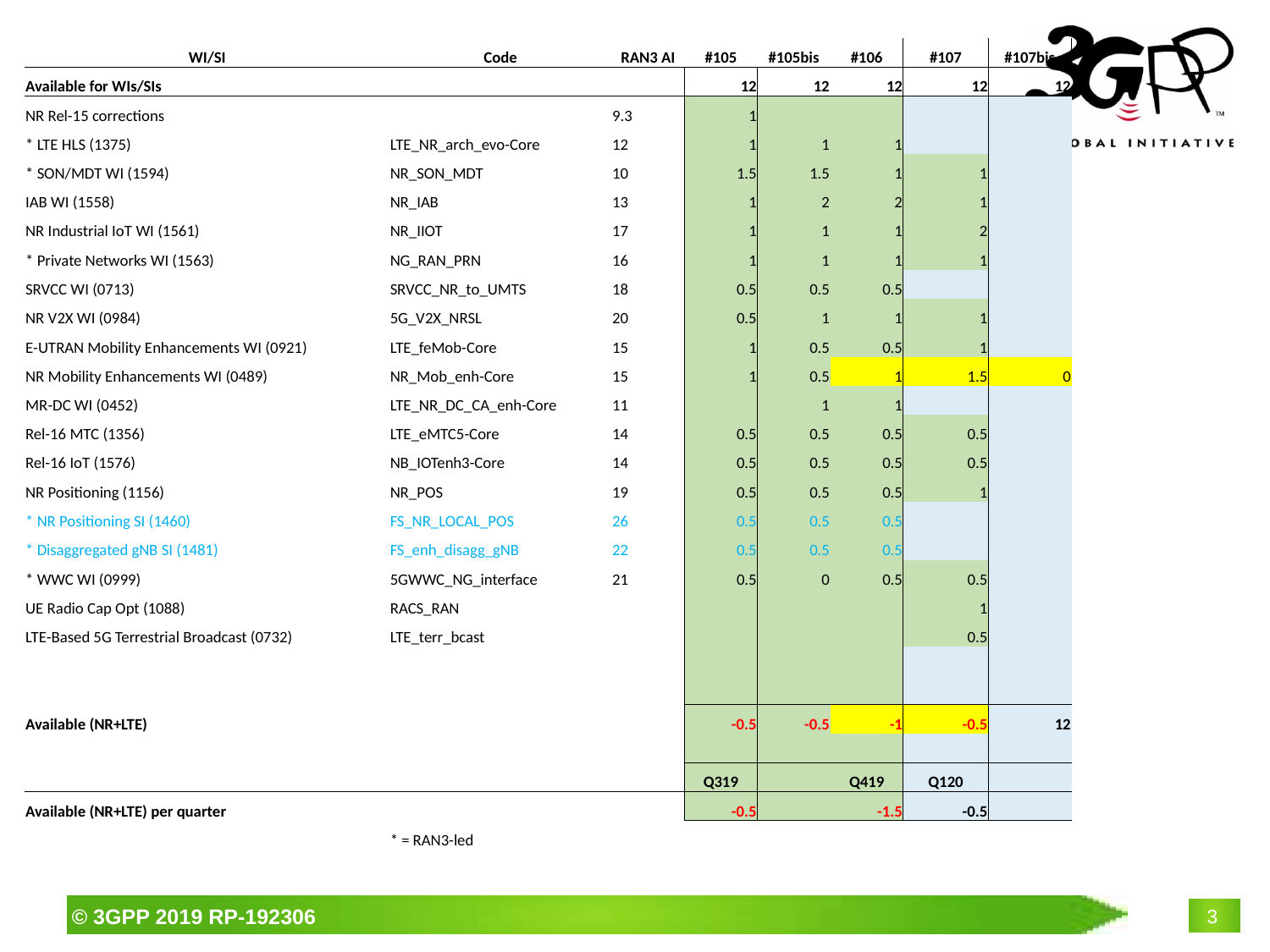

| WI/SI | Code | RAN3 AI | #105 | #105bis | #106 | #107 | #107bis |
| --- | --- | --- | --- | --- | --- | --- | --- |
| Available for WIs/SIs |  |  | 12 | 12 | 12 | 12 | 12 |
| NR Rel-15 corrections |  | 9.3 | 1 |  |  |  |  |
| \* LTE HLS (1375) | LTE\_NR\_arch\_evo-Core | 12 | 1 | 1 | 1 |  |  |
| \* SON/MDT WI (1594) | NR\_SON\_MDT | 10 | 1.5 | 1.5 | 1 | 1 |  |
| IAB WI (1558) | NR\_IAB | 13 | 1 | 2 | 2 | 1 |  |
| NR Industrial IoT WI (1561) | NR\_IIOT | 17 | 1 | 1 | 1 | 2 |  |
| \* Private Networks WI (1563) | NG\_RAN\_PRN | 16 | 1 | 1 | 1 | 1 |  |
| SRVCC WI (0713) | SRVCC\_NR\_to\_UMTS | 18 | 0.5 | 0.5 | 0.5 |  |  |
| NR V2X WI (0984) | 5G\_V2X\_NRSL | 20 | 0.5 | 1 | 1 | 1 |  |
| E-UTRAN Mobility Enhancements WI (0921) | LTE\_feMob-Core | 15 | 1 | 0.5 | 0.5 | 1 |  |
| NR Mobility Enhancements WI (0489) | NR\_Mob\_enh-Core | 15 | 1 | 0.5 | 1 | 1.5 | 0 |
| MR-DC WI (0452) | LTE\_NR\_DC\_CA\_enh-Core | 11 |  | 1 | 1 |  |  |
| Rel-16 MTC (1356) | LTE\_eMTC5-Core | 14 | 0.5 | 0.5 | 0.5 | 0.5 |  |
| Rel-16 IoT (1576) | NB\_IOTenh3-Core | 14 | 0.5 | 0.5 | 0.5 | 0.5 |  |
| NR Positioning (1156) | NR\_POS | 19 | 0.5 | 0.5 | 0.5 | 1 |  |
| \* NR Positioning SI (1460) | FS\_NR\_LOCAL\_POS | 26 | 0.5 | 0.5 | 0.5 |  |  |
| \* Disaggregated gNB SI (1481) | FS\_enh\_disagg\_gNB | 22 | 0.5 | 0.5 | 0.5 |  |  |
| \* WWC WI (0999) | 5GWWC\_NG\_interface | 21 | 0.5 | 0 | 0.5 | 0.5 |  |
| UE Radio Cap Opt (1088) | RACS\_RAN |  |  |  |  | 1 |  |
| LTE-Based 5G Terrestrial Broadcast (0732) | LTE\_terr\_bcast |  |  |  |  | 0.5 |  |
|  |  |  |  |  |  |  |  |
|  |  |  |  |  |  |  |  |
| Available (NR+LTE) |  |  | -0.5 | -0.5 | -1 | -0.5 | 12 |
|  |  |  |  |  |  |  |  |
|  |  |  | Q319 |  | Q419 | Q120 |  |
| Available (NR+LTE) per quarter |  |  | -0.5 |  | -1.5 | -0.5 |  |
|  | \* = RAN3-led |  |  |  |  |  |  |
#